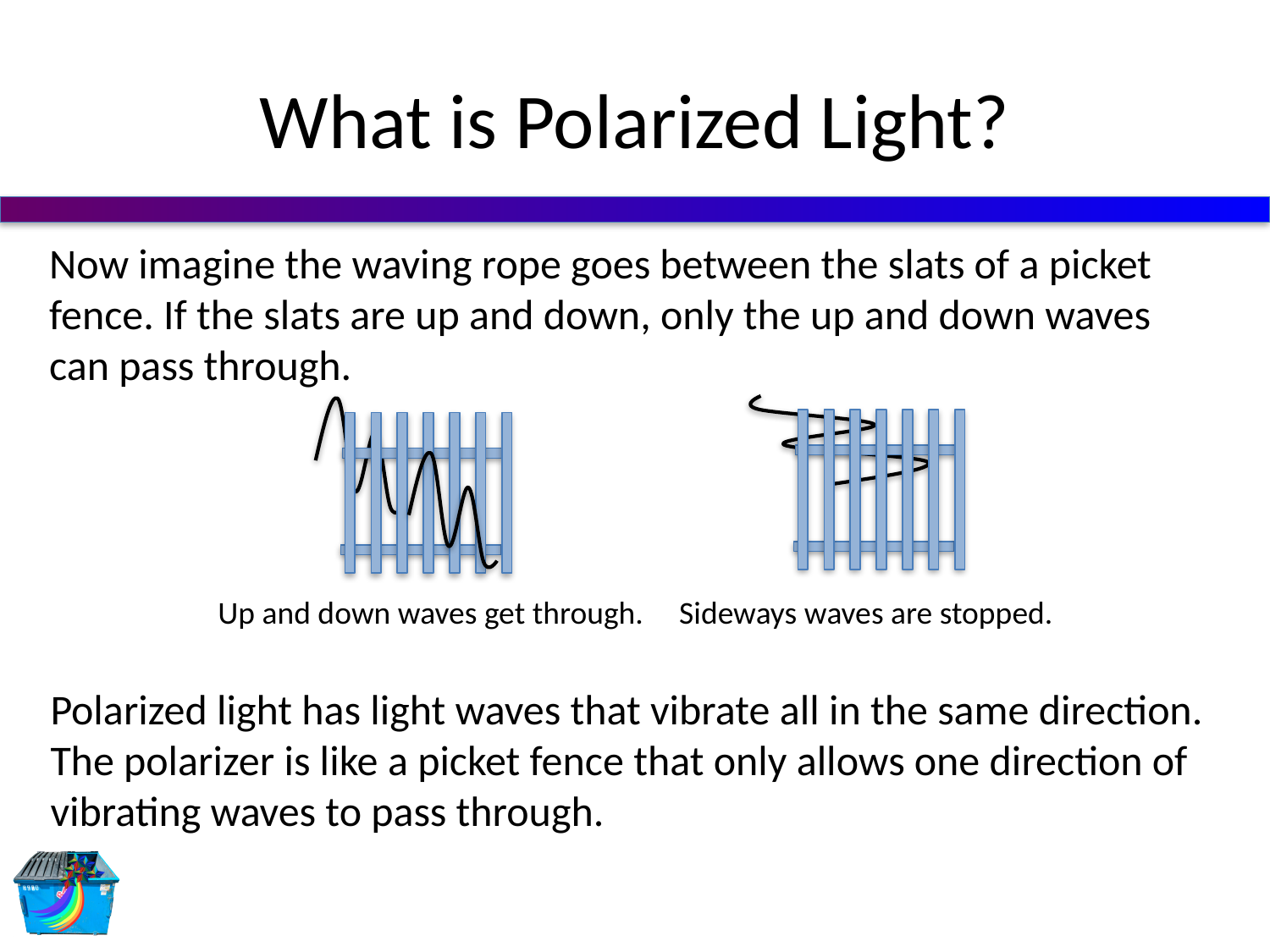

# What is Polarized Light?
Now imagine the waving rope goes between the slats of a picket
fence. If the slats are up and down, only the up and down waves
can pass through.

Up and down waves get through.     Sideways waves are stopped.
Polarized light has light waves that vibrate all in the same direction.
The polarizer is like a picket fence that only allows one direction of
vibrating waves to pass through.